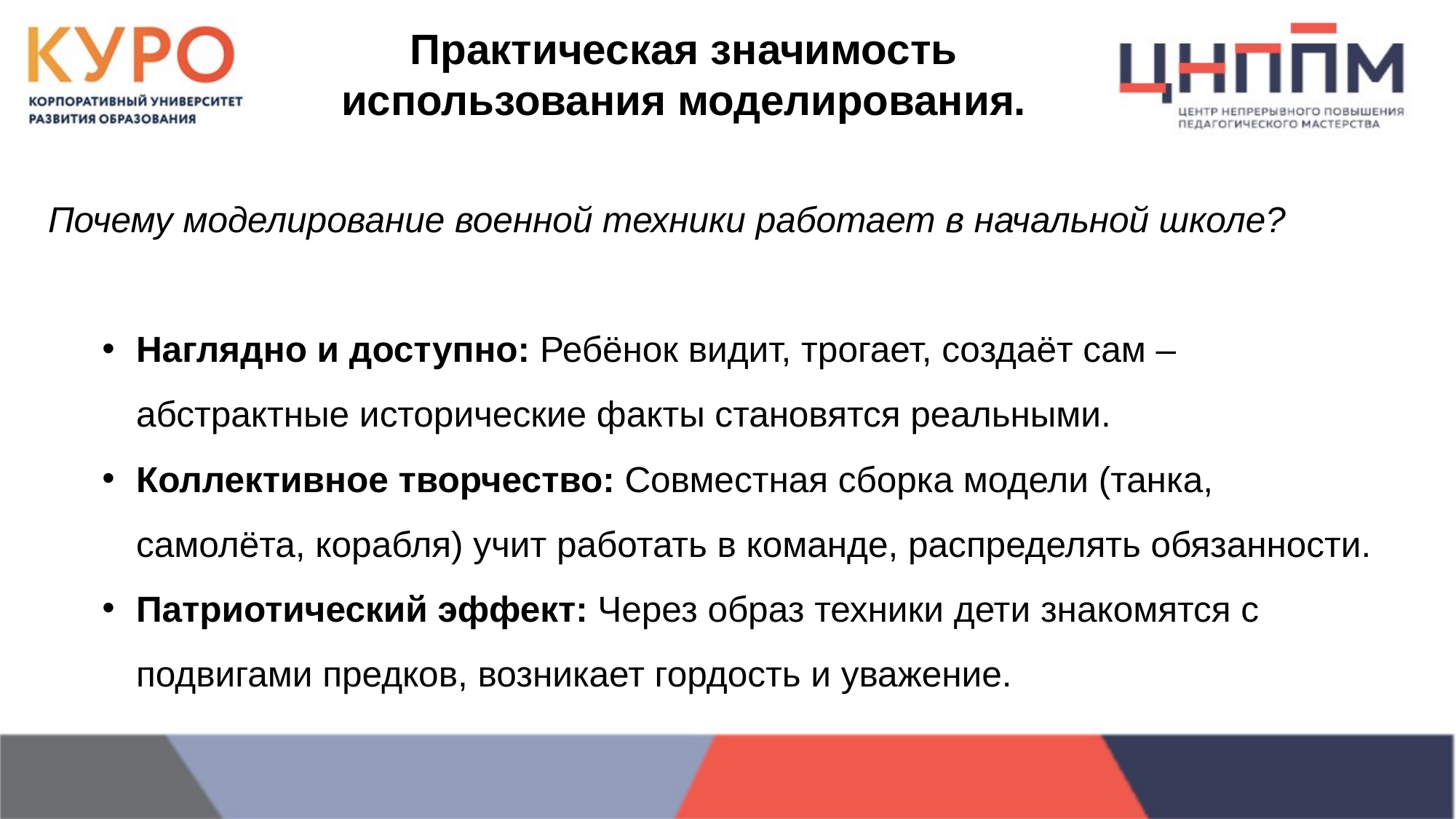

Практическая значимость использования моделирования.

Почему моделирование военной техники работает в начальной школе?

Наглядно и доступно: Ребёнок видит, трогает, создаёт сам – абстрактные исторические факты становятся реальными.
Коллективное творчество: Совместная сборка модели (танка, самолёта, корабля) учит работать в команде, распределять обязанности.
Патриотический эффект: Через образ техники дети знакомятся с подвигами предков, возникает гордость и уважение.